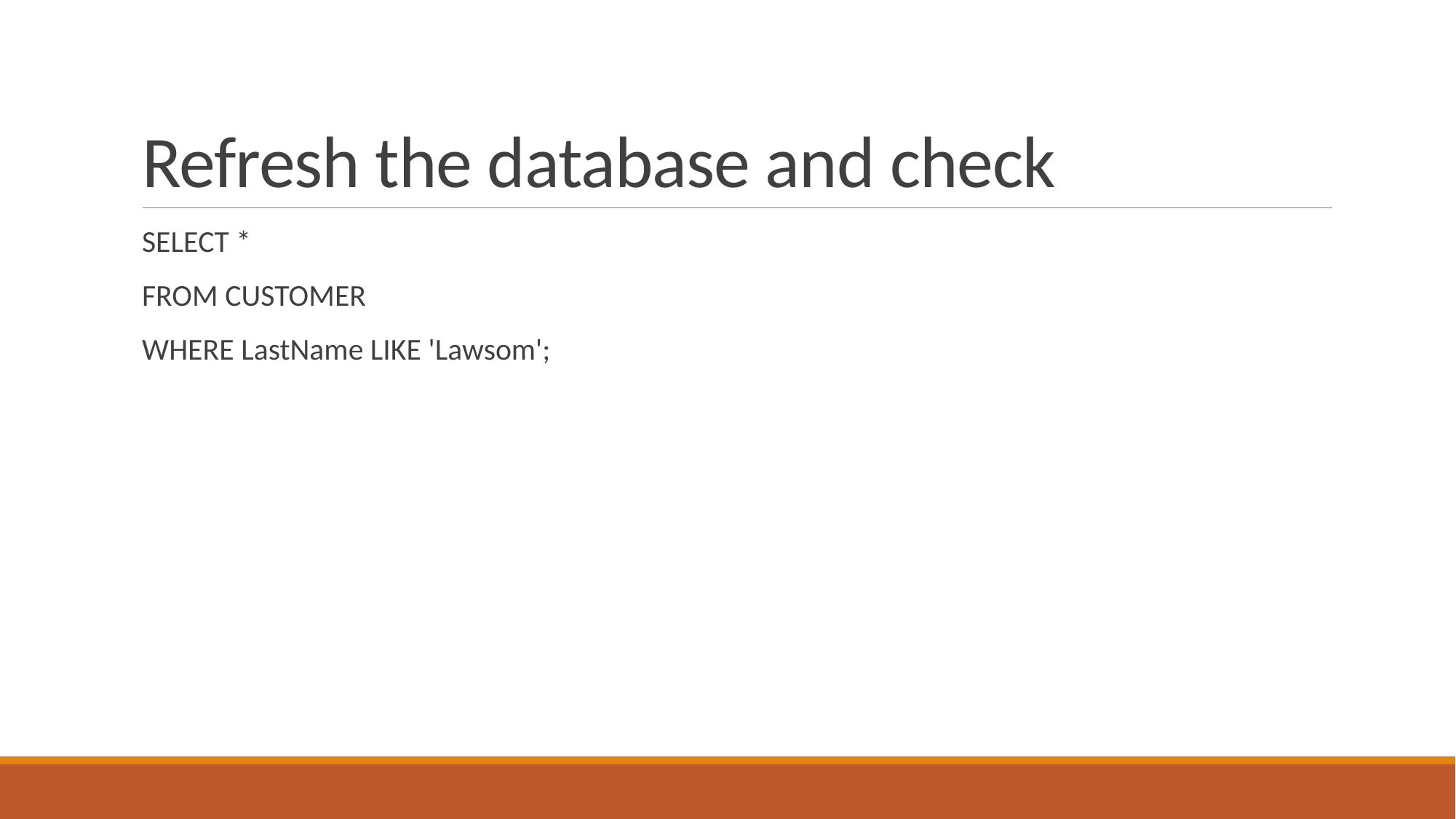

# Refresh the database and check
SELECT *
FROM CUSTOMER
WHERE LastName LIKE 'Lawsom';